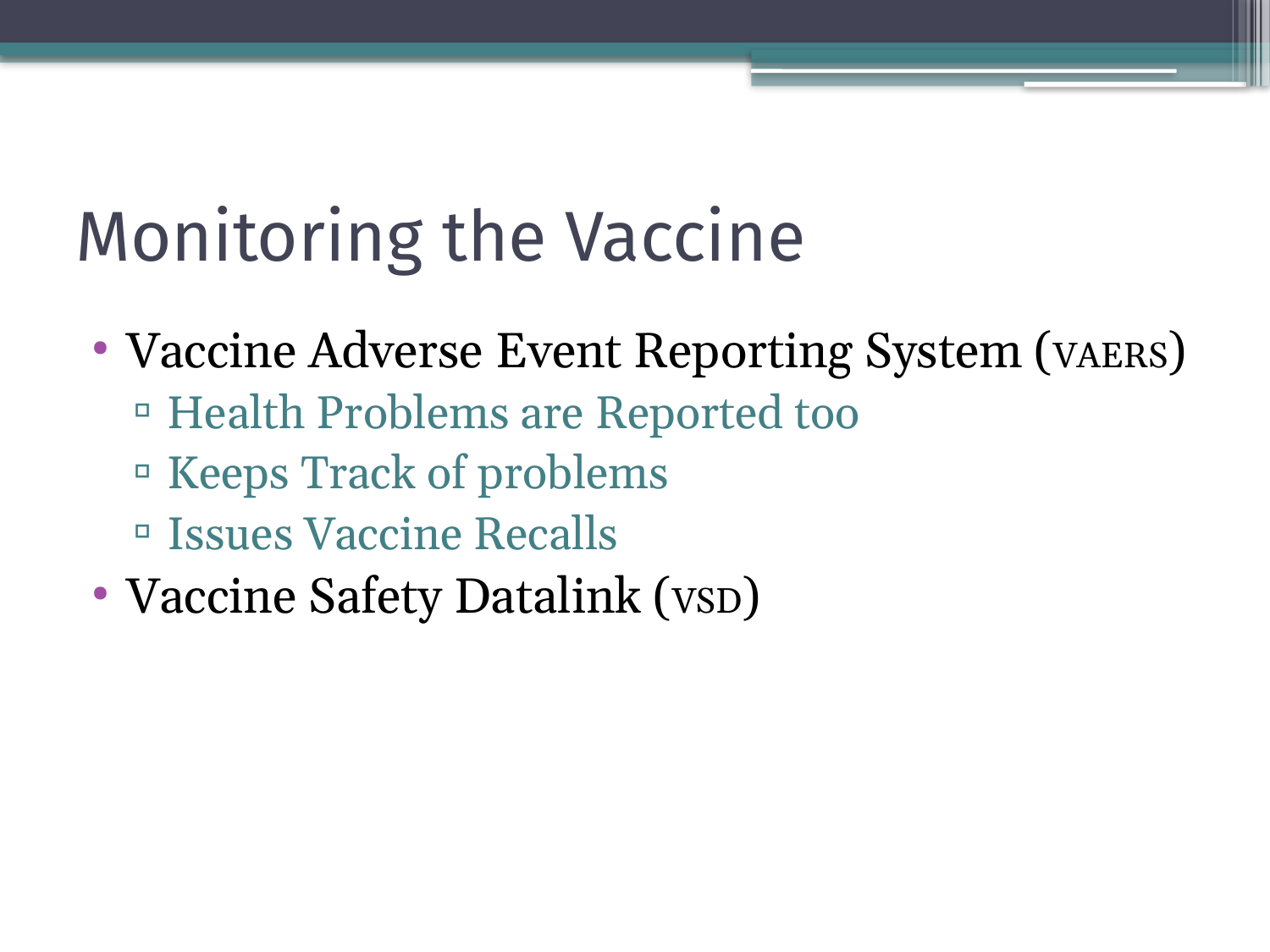

# Monitoring the Vaccine
Vaccine Adverse Event Reporting System (VAERS)
Health Problems are Reported too
Keeps Track of problems
Issues Vaccine Recalls
Vaccine Safety Datalink (VSD)